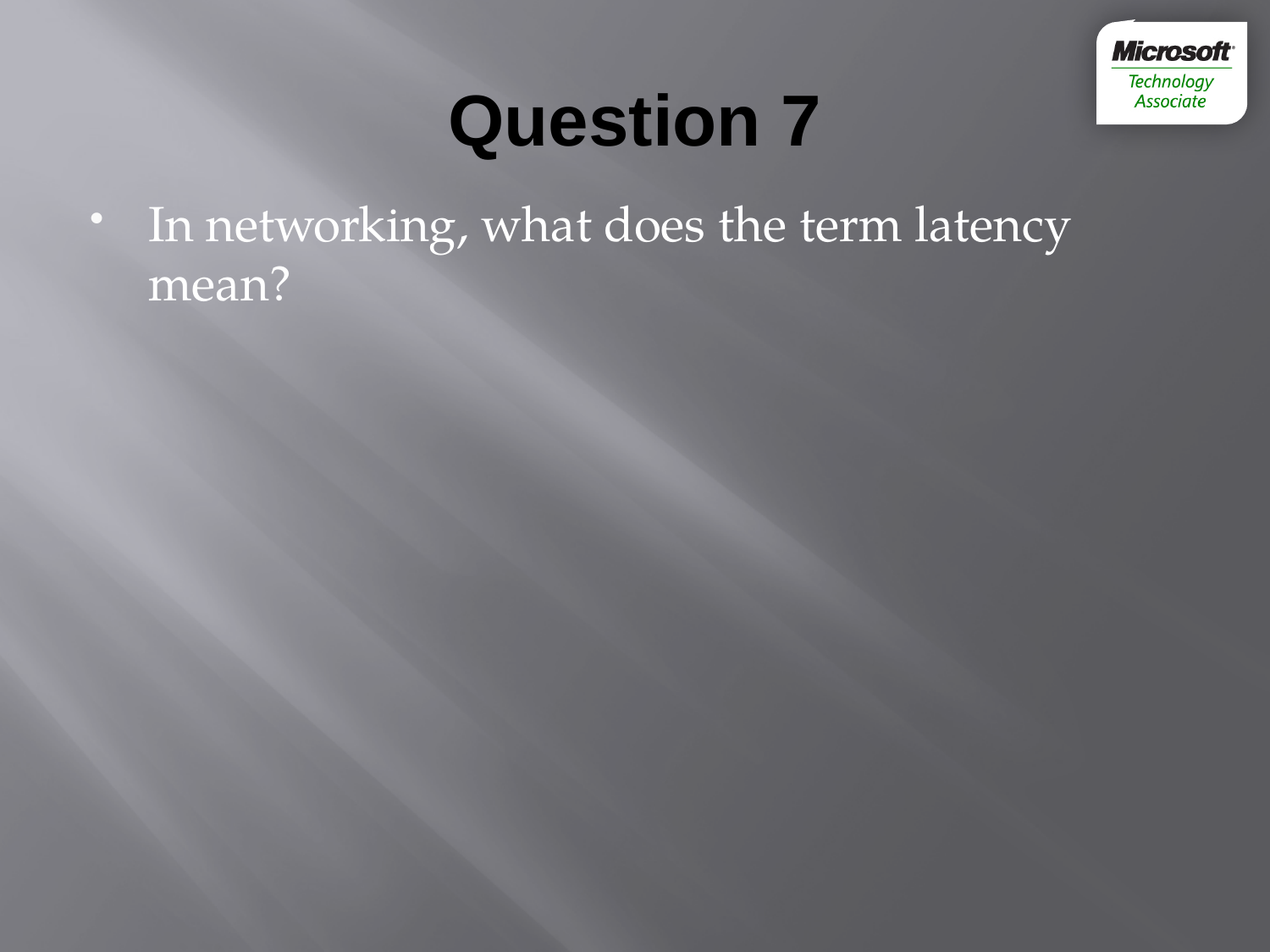

# Question 7
In networking, what does the term latency mean?